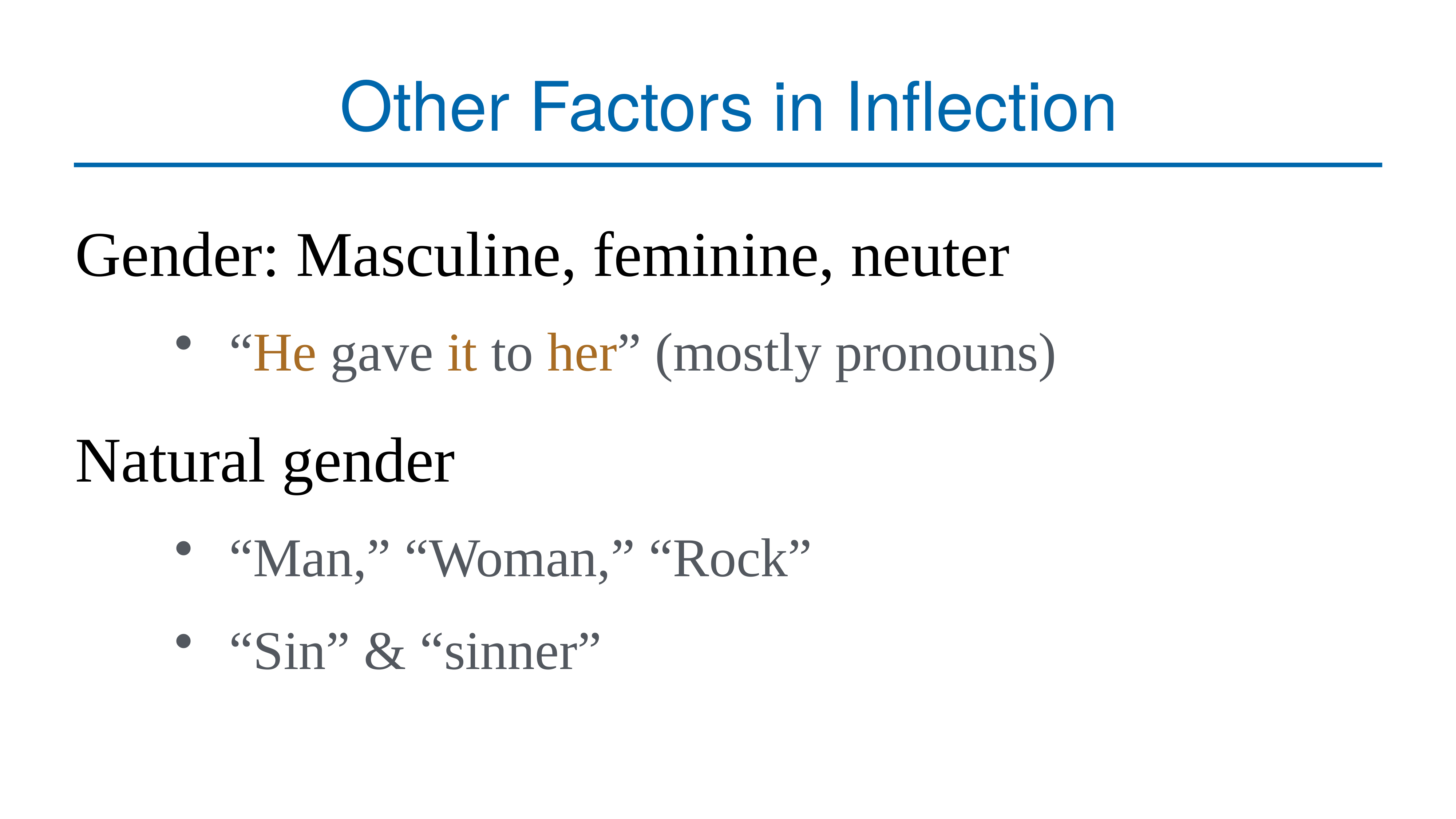

# Other Factors in Inflection
Gender: Masculine, feminine, neuter
“He gave it to her” (mostly pronouns)
Natural gender
“Man,” “Woman,” “Rock”
“Sin” & “sinner”